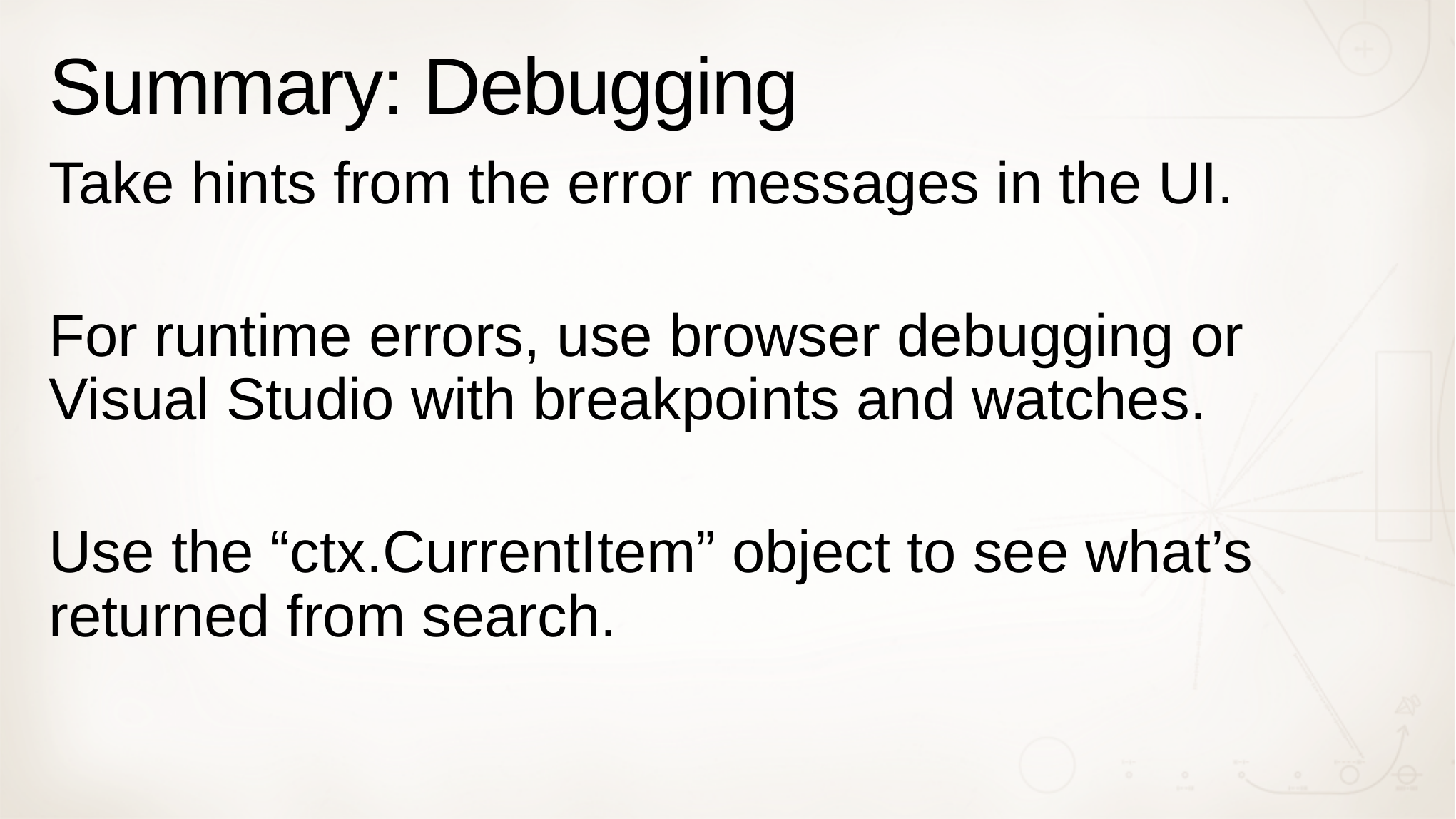

# Summary: Debugging
Take hints from the error messages in the UI.

For runtime errors, use browser debugging or Visual Studio with breakpoints and watches.

Use the “ctx.CurrentItem” object to see what’s returned from search.